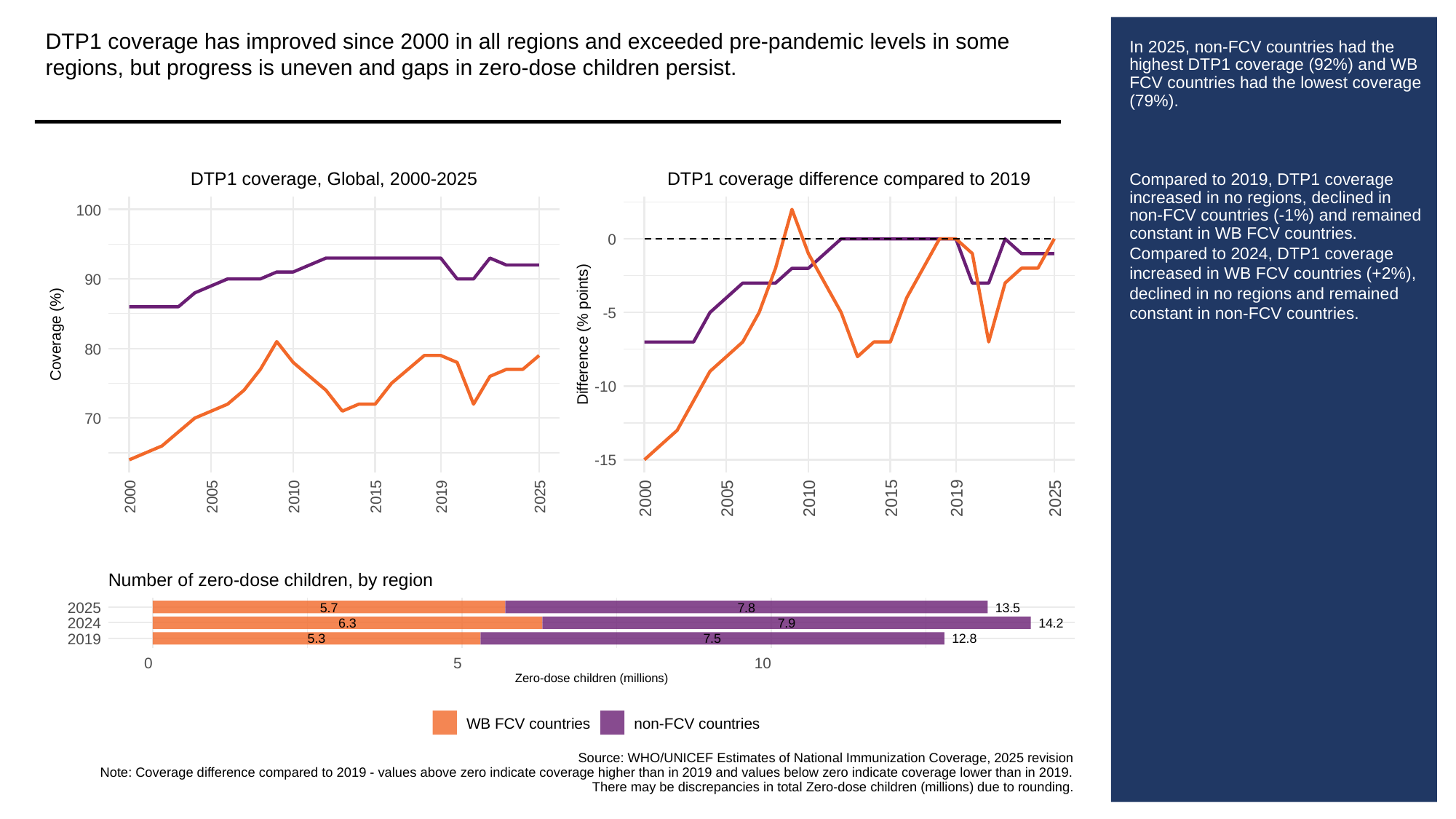

DTP1 coverage has improved since 2000 in all regions and exceeded pre-pandemic levels in some regions, but progress is uneven and gaps in zero-dose children persist.
# In 2025, non-FCV countries had the highest DTP1 coverage (92%) and WB FCV countries had the lowest coverage (79%).

Compared to 2019, DTP1 coverage increased in no regions, declined in non-FCV countries (-1%) and remained constant in WB FCV countries.
Compared to 2024, DTP1 coverage increased in WB FCV countries (+2%), declined in no regions and remained constant in non-FCV countries.

DTP1 coverage, Global, 2000-2025
DTP1 coverage difference compared to 2019

100

0

90

-5

Coverage (%)
Difference (% points)

80

-10

70

-15

2000
2005
2010
2015
2019
2025
2000
2005
2010
2015
2019
2025
Number of zero-dose children, by region

2025
5.7
7.8
13.5

2024
6.3
7.9
14.2

2019
5.3
7.5
12.8

0
5
10
Zero-dose children (millions)

WB FCV countries
non-FCV countries
Source: WHO/UNICEF Estimates of National Immunization Coverage, 2025 revision
Note: Coverage difference compared to 2019 - values above zero indicate coverage higher than in 2019 and values below zero indicate coverage lower than in 2019.
There may be discrepancies in total Zero-dose children (millions) due to rounding.